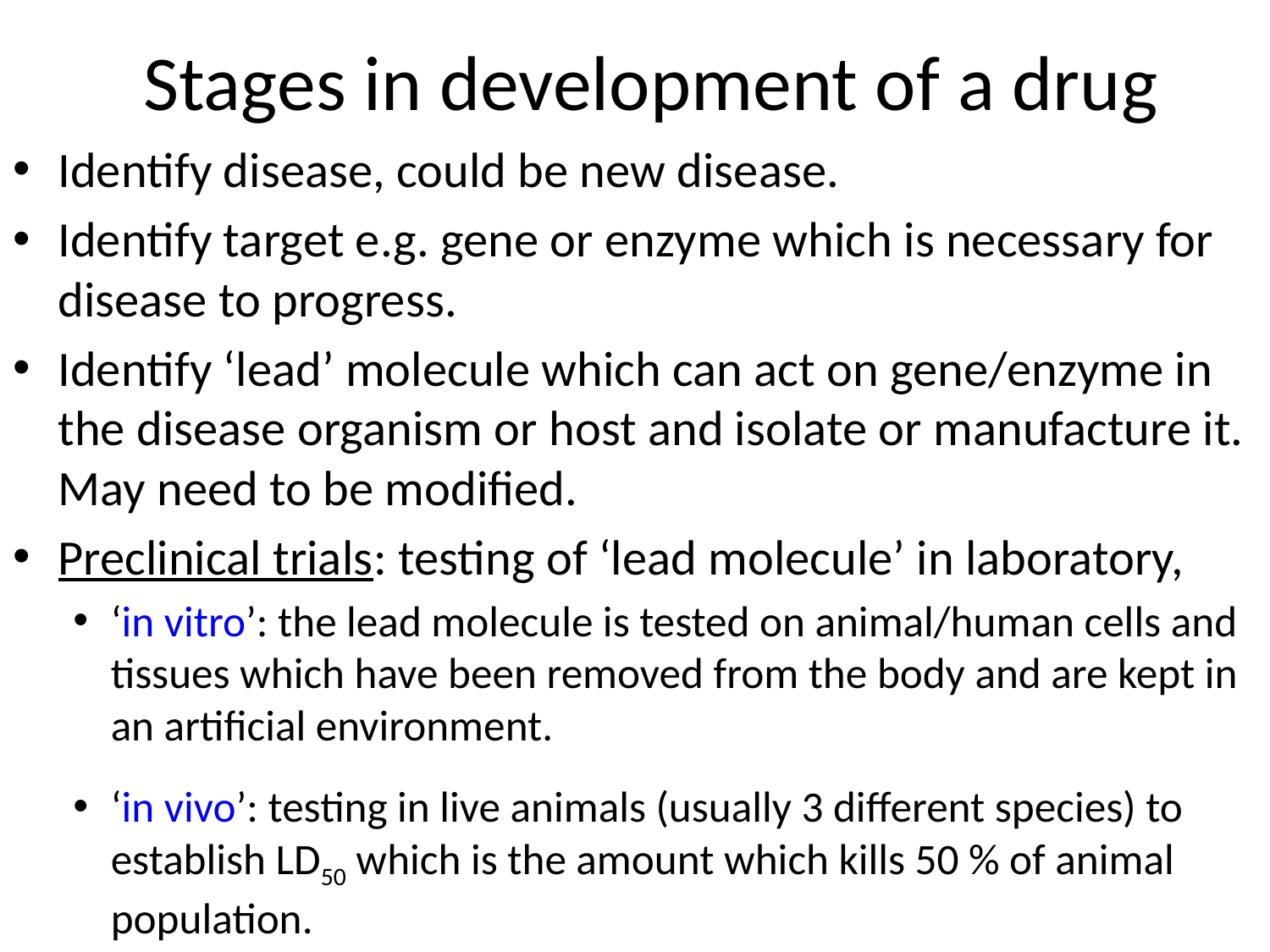

# Stages in development of a drug
Identify disease, could be new disease.
Identify target e.g. gene or enzyme which is necessary for disease to progress.
Identify ‘lead’ molecule which can act on gene/enzyme in the disease organism or host and isolate or manufacture it. May need to be modified.
Preclinical trials: testing of ‘lead molecule’ in laboratory,
‘in vitro’: the lead molecule is tested on animal/human cells and tissues which have been removed from the body and are kept in an artificial environment.

‘in vivo’: testing in live animals (usually 3 different species) to establish LD50 which is the amount which kills 50 % of animal population.